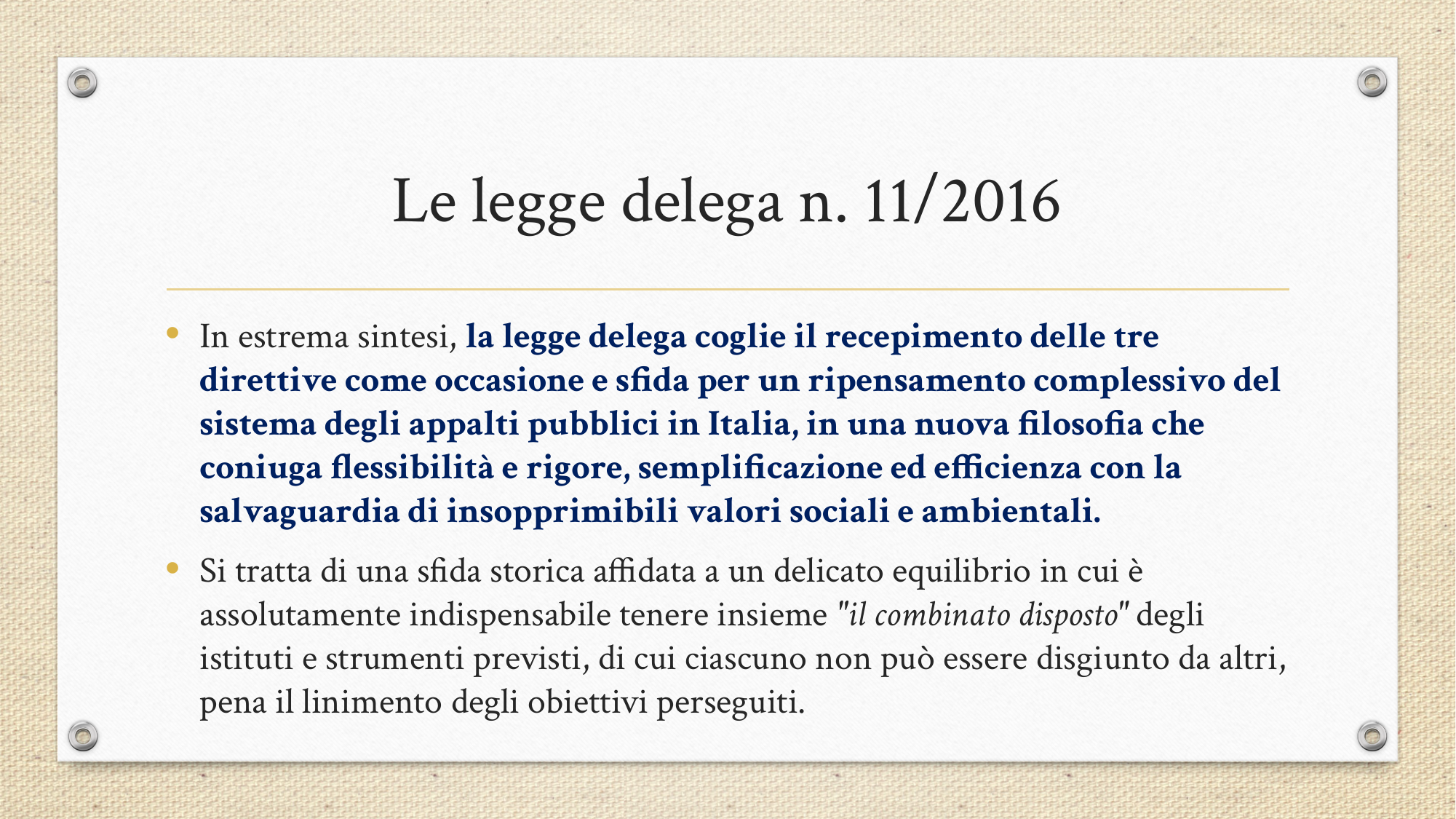

# Le legge delega n. 11/2016
In estrema sintesi, la legge delega coglie il recepimento delle tre direttive come occasione e sfida per un ripensamento complessivo del sistema degli appalti pubblici in Italia, in una nuova filosofia che coniuga flessibilità e rigore, semplificazione ed efficienza con la salvaguardia di insopprimibili valori sociali e ambientali.
Si tratta di una sfida storica affidata a un delicato equilibrio in cui è assolutamente indispensabile tenere insieme "il combinato disposto" degli istituti e strumenti previsti, di cui ciascuno non può essere disgiunto da altri, pena il linimento degli obiettivi perseguiti.